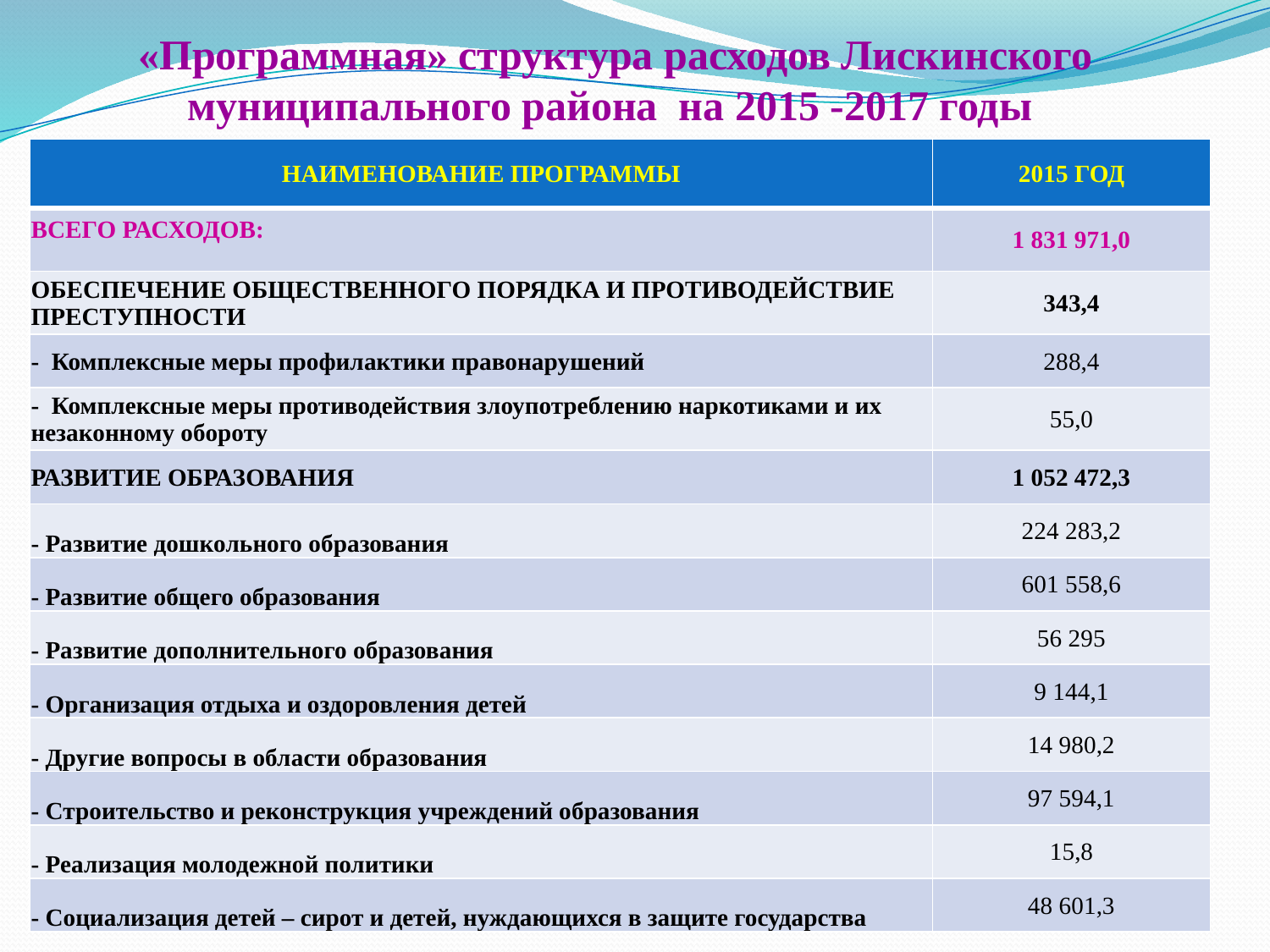

# «Программная» структура расходов Лискинского муниципального района  на 2015 -2017 годы
| НАИМЕНОВАНИЕ ПРОГРАММЫ | 2015 ГОД |
| --- | --- |
| ВСЕГО РАСХОДОВ: | 1 831 971,0 |
| ОБЕСПЕЧЕНИЕ ОБЩЕСТВЕННОГО ПОРЯДКА И ПРОТИВОДЕЙСТВИЕ ПРЕСТУПНОСТИ | 343,4 |
| - Комплексные меры профилактики правонарушений | 288,4 |
| - Комплексные меры противодействия злоупотреблению наркотиками и их незаконному обороту | 55,0 |
| РАЗВИТИЕ ОБРАЗОВАНИЯ | 1 052 472,3 |
| - Развитие дошкольного образования | 224 283,2 |
| - Развитие общего образования | 601 558,6 |
| - Развитие дополнительного образования | 56 295 |
| - Организация отдыха и оздоровления детей | 9 144,1 |
| - Другие вопросы в области образования | 14 980,2 |
| - Строительство и реконструкция учреждений образования | 97 594,1 |
| - Реализация молодежной политики | 15,8 |
| - Социализация детей – сирот и детей, нуждающихся в защите государства | 48 601,3 |